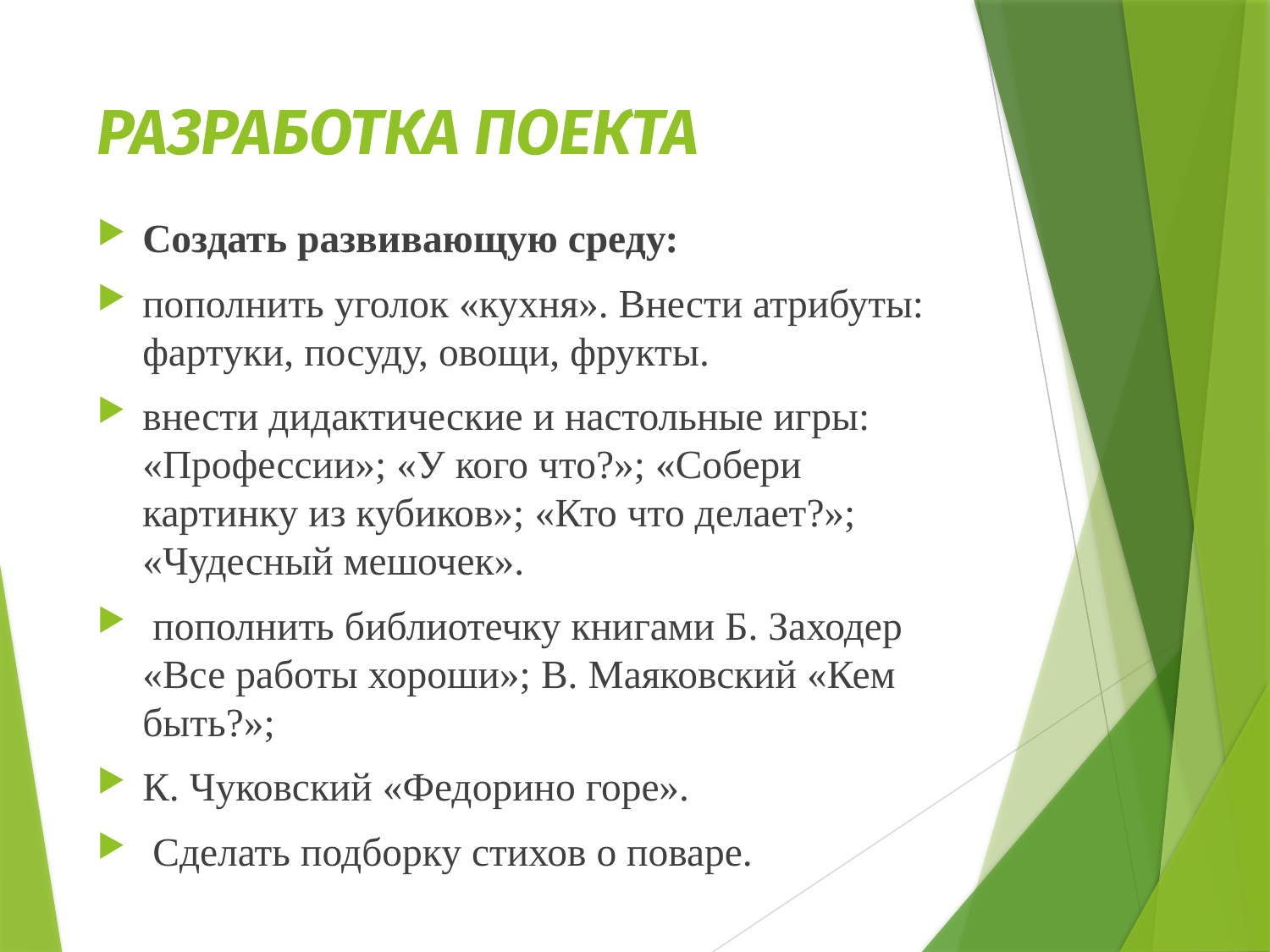

# РАЗРАБОТКА ПОЕКТА
Создать развивающую среду:
пополнить уголок «кухня». Внести атрибуты: фартуки, посуду, овощи, фрукты.
внести дидактические и настольные игры: «Профессии»; «У кого что?»; «Собери  картинку из кубиков»; «Кто что делает?»; «Чудесный мешочек».
 пополнить библиотечку книгами Б. Заходер «Все работы хороши»; В. Маяковский «Кем быть?»;
К. Чуковский «Федорино горе».
 Сделать подборку стихов о поваре.